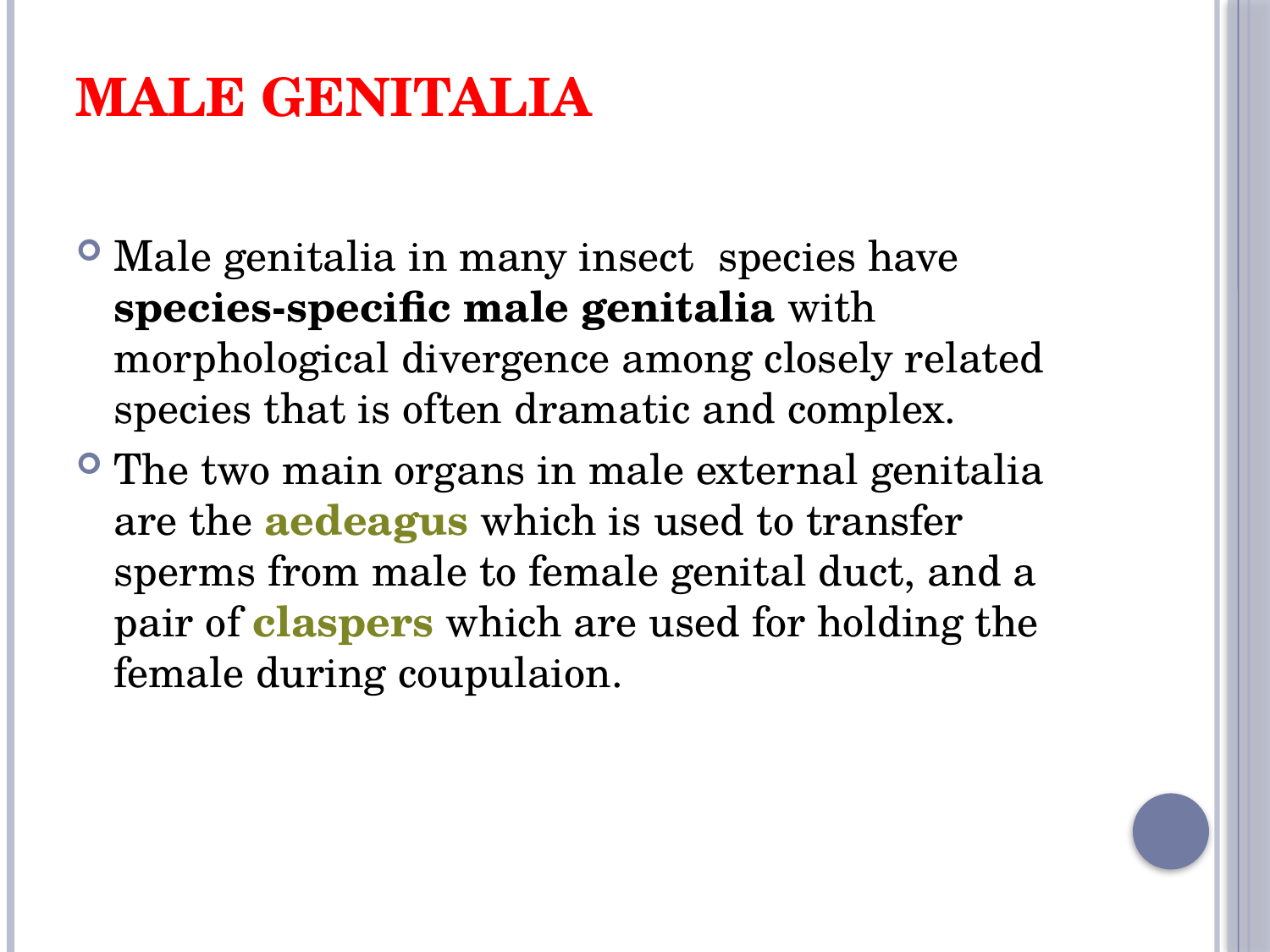

# Male genitalia
Male genitalia in many insect  species have species-specific male genitalia with morphological divergence among closely related species that is often dramatic and complex.
The two main organs in male external genitalia are the aedeagus which is used to transfer sperms from male to female genital duct, and a pair of claspers which are used for holding the female during coupulaion.